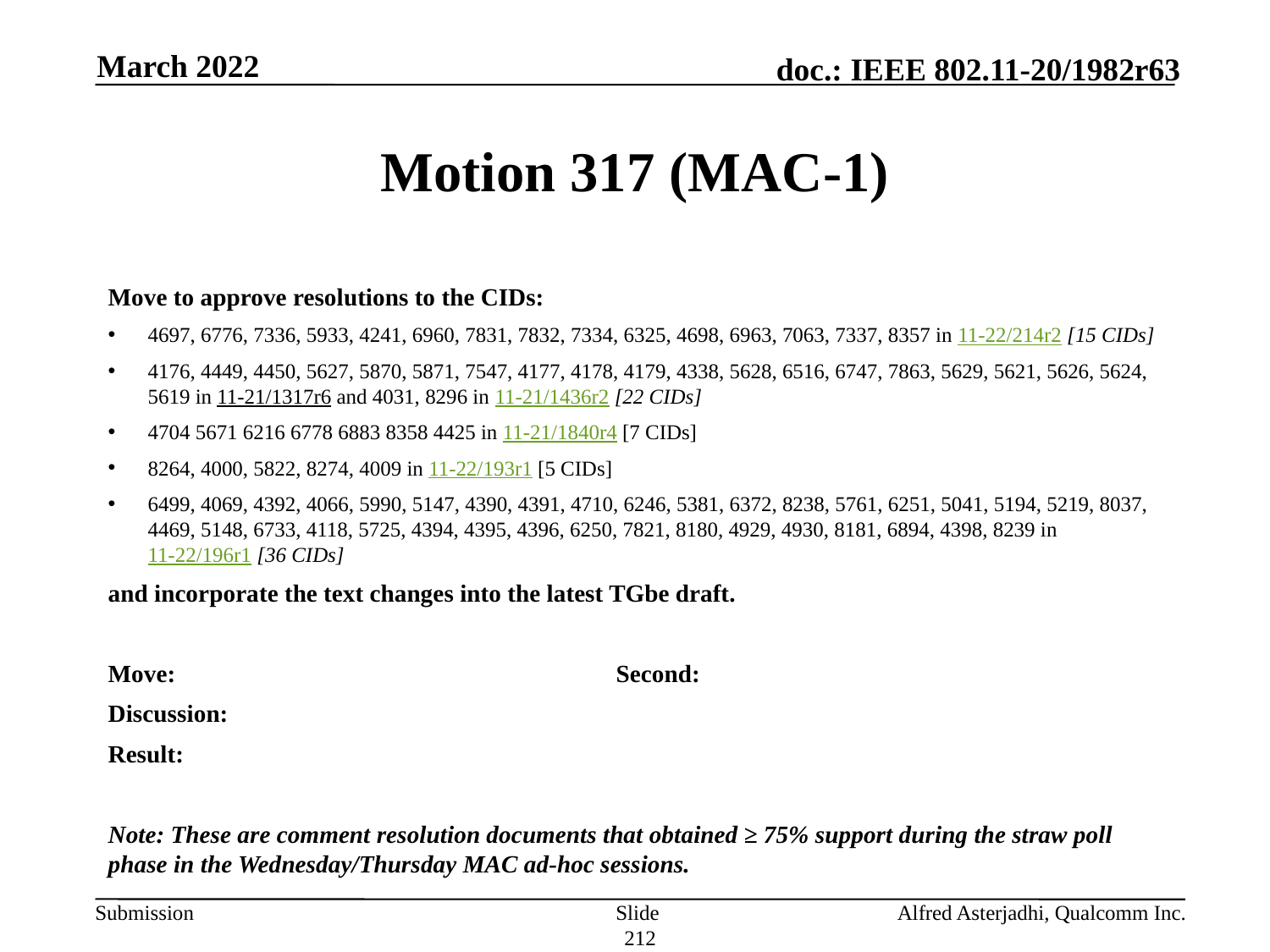

March 2022
# Motion 317 (MAC-1)
Move to approve resolutions to the CIDs:
4697, 6776, 7336, 5933, 4241, 6960, 7831, 7832, 7334, 6325, 4698, 6963, 7063, 7337, 8357 in 11-22/214r2 [15 CIDs]
4176, 4449, 4450, 5627, 5870, 5871, 7547, 4177, 4178, 4179, 4338, 5628, 6516, 6747, 7863, 5629, 5621, 5626, 5624, 5619 in 11-21/1317r6 and 4031, 8296 in 11-21/1436r2 [22 CIDs]
4704 5671 6216 6778 6883 8358 4425 in 11-21/1840r4 [7 CIDs]
8264, 4000, 5822, 8274, 4009 in 11-22/193r1 [5 CIDs]
6499, 4069, 4392, 4066, 5990, 5147, 4390, 4391, 4710, 6246, 5381, 6372, 8238, 5761, 6251, 5041, 5194, 5219, 8037, 4469, 5148, 6733, 4118, 5725, 4394, 4395, 4396, 6250, 7821, 8180, 4929, 4930, 8181, 6894, 4398, 8239 in 11-22/196r1 [36 CIDs]
and incorporate the text changes into the latest TGbe draft.

Move: 				Second:
Discussion:
Result:

Note: These are comment resolution documents that obtained ≥ 75% support during the straw poll phase in the Wednesday/Thursday MAC ad-hoc sessions.

Slide 212
Alfred Asterjadhi, Qualcomm Inc.